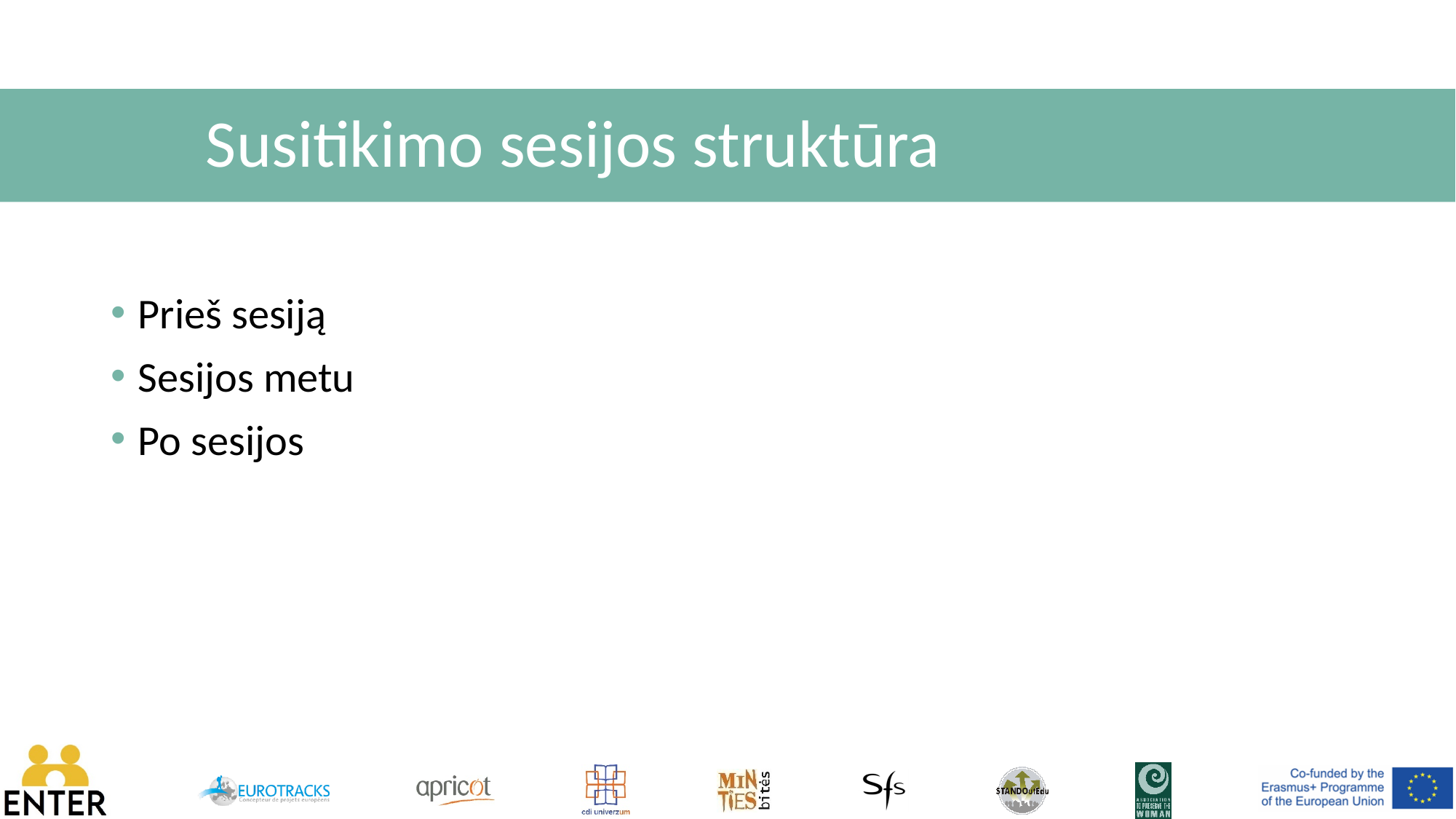

# Susitikimo sesijos struktūra

Prieš sesiją
Sesijos metu
Po sesijos